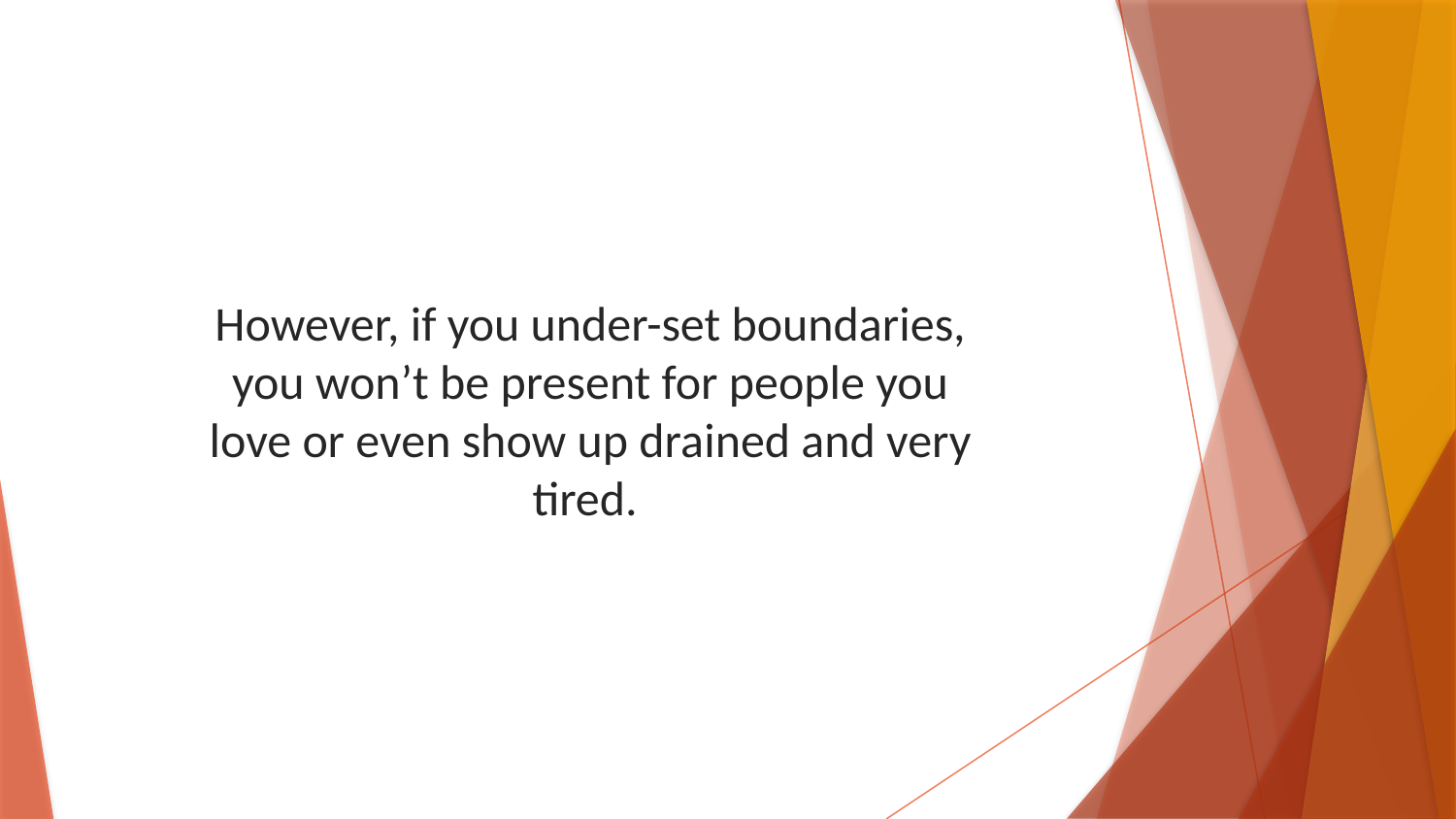

However, if you under-set boundaries, you won’t be present for people you love or even show up drained and very tired.